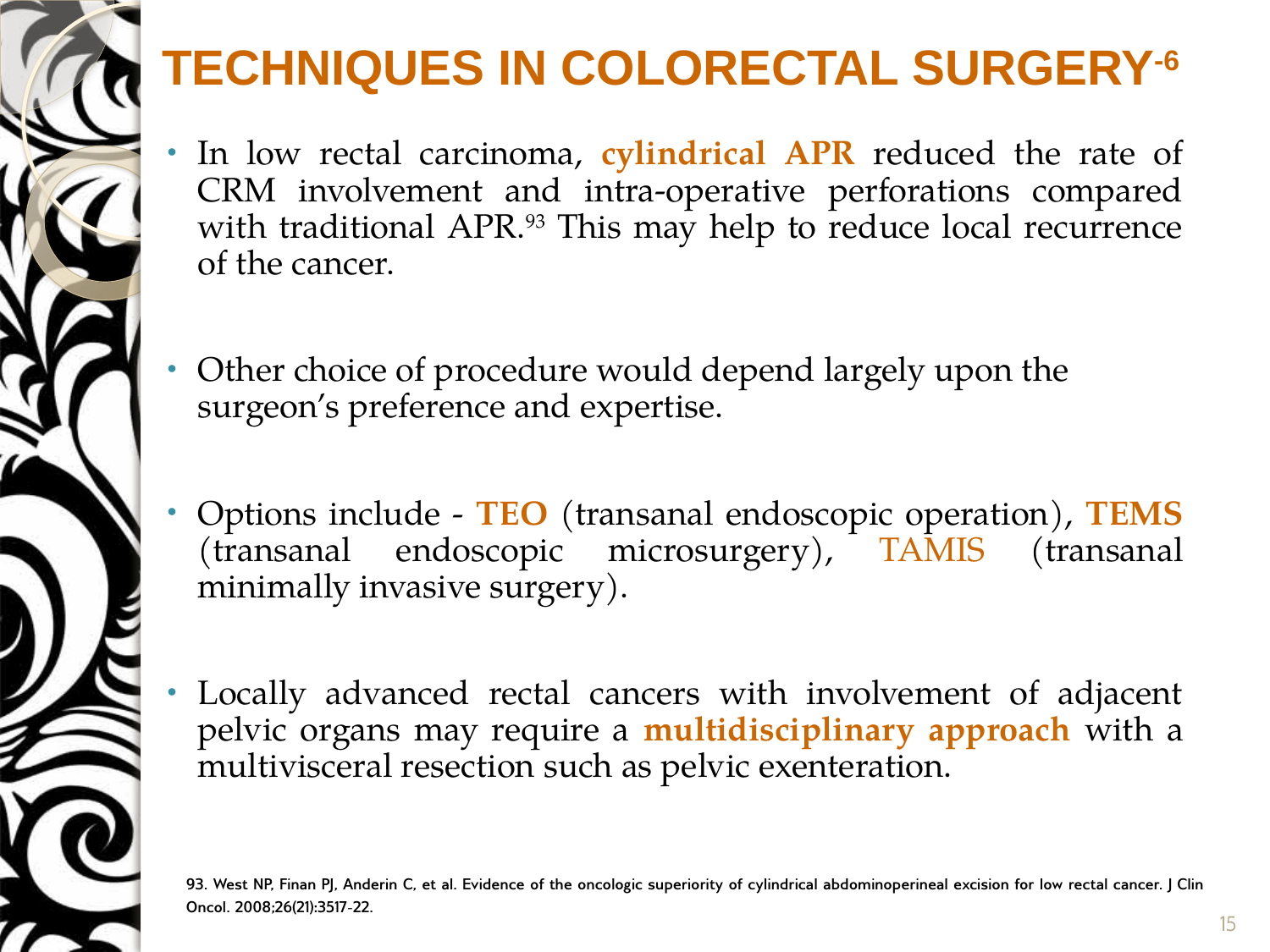

# TECHNIQUES IN COLORECTAL SURGERY-6
In low rectal carcinoma, cylindrical APR reduced the rate of CRM involvement and intra-operative perforations compared with traditional APR.93 This may help to reduce local recurrence of the cancer.

Other choice of procedure would depend largely upon the surgeon’s preference and expertise.

Options include - TEO (transanal endoscopic operation), TEMS (transanal endoscopic microsurgery), TAMIS (transanal minimally invasive surgery).

Locally advanced rectal cancers with involvement of adjacent pelvic organs may require a multidisciplinary approach with a multivisceral resection such as pelvic exenteration.
93. West NP, Finan PJ, Anderin C, et al. Evidence of the oncologic superiority of cylindrical abdominoperineal excision for low rectal cancer. J Clin Oncol. 2008;26(21):3517-22.
15